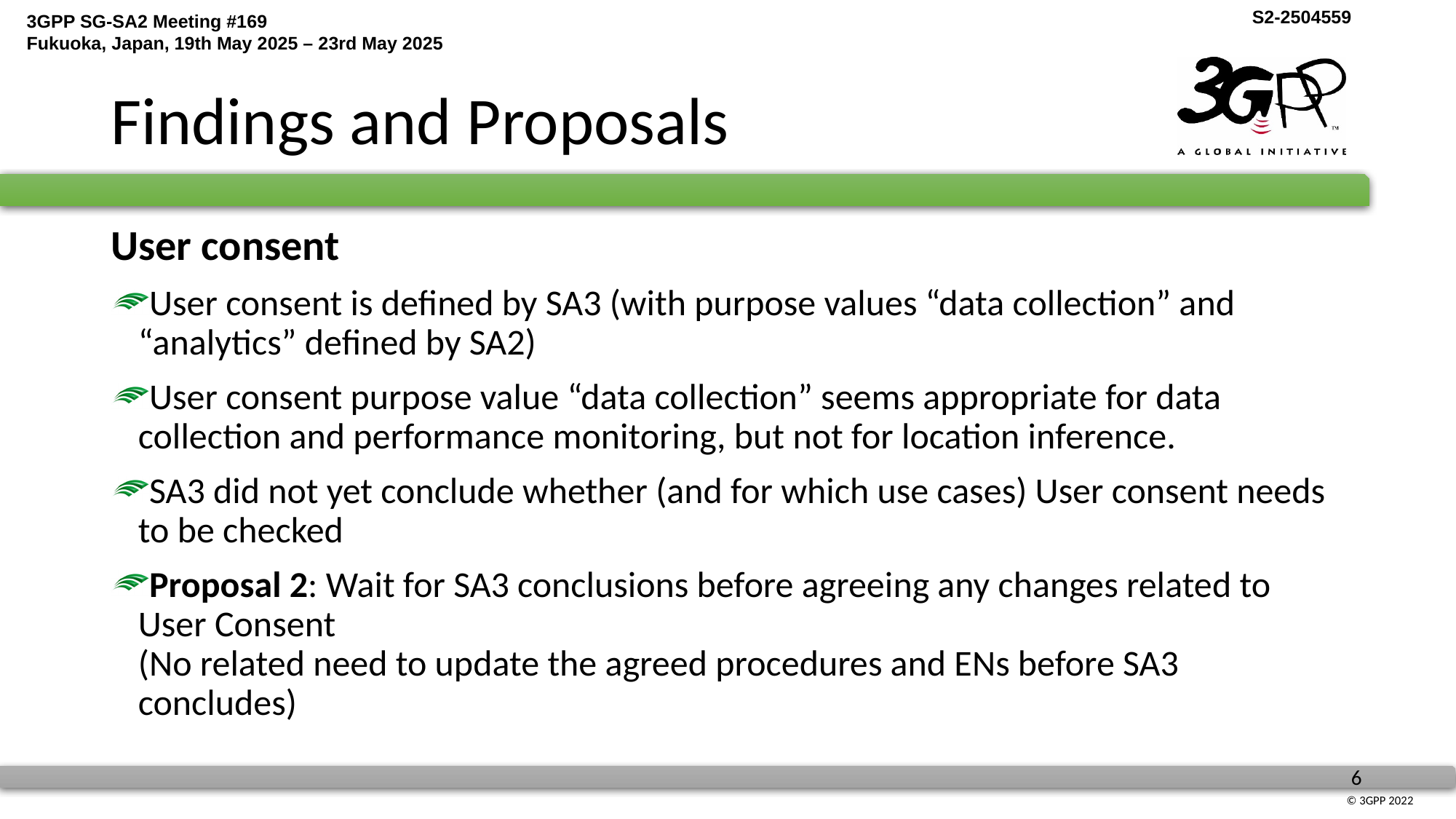

# Findings and Proposals
User consent
User consent is defined by SA3 (with purpose values “data collection” and “analytics” defined by SA2)
User consent purpose value “data collection” seems appropriate for data collection and performance monitoring, but not for location inference.
SA3 did not yet conclude whether (and for which use cases) User consent needs to be checked
Proposal 2: Wait for SA3 conclusions before agreeing any changes related to User Consent
(No related need to update the agreed procedures and ENs before SA3 concludes)